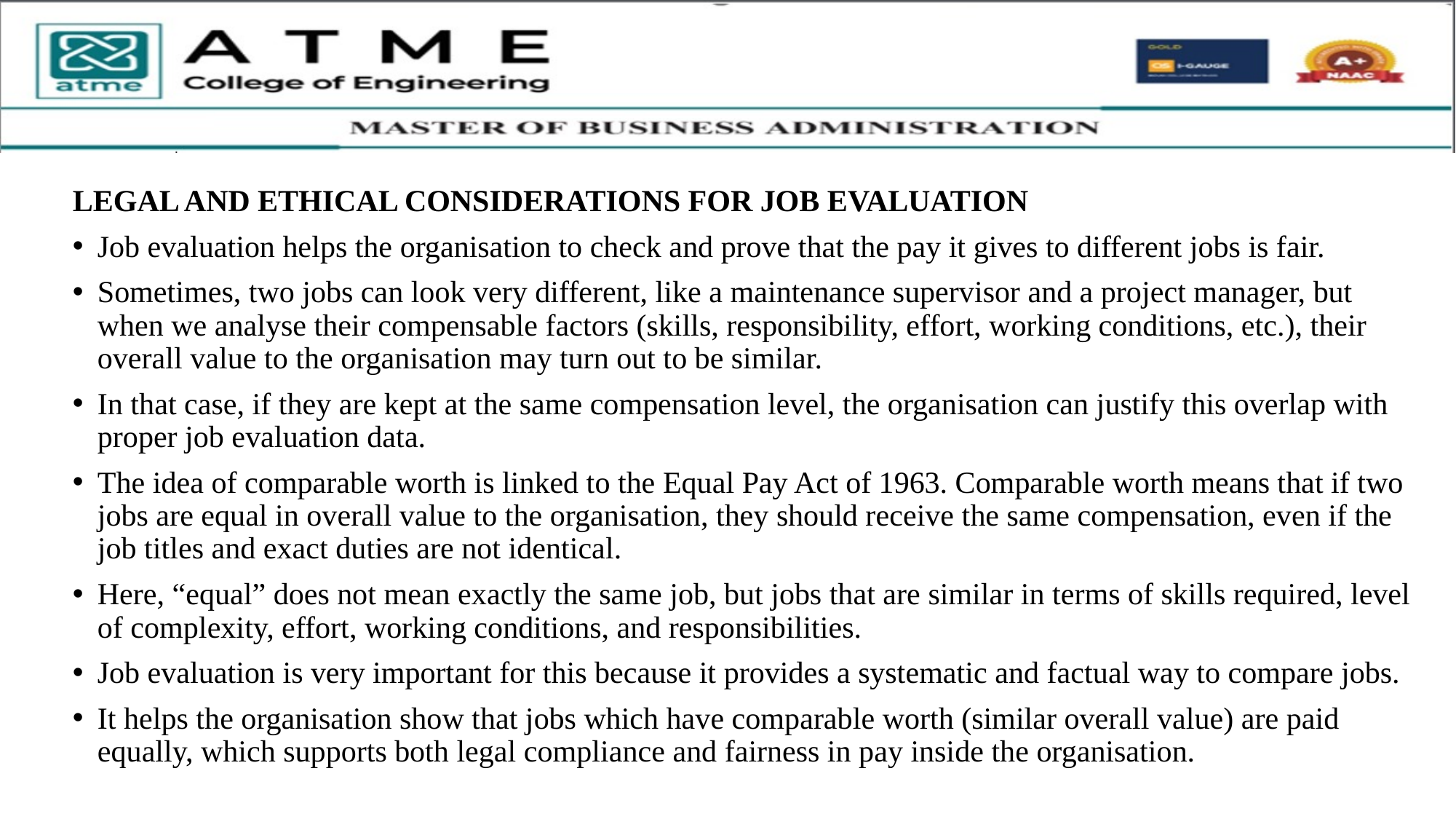

LEGAL AND ETHICAL CONSIDERATIONS FOR JOB EVALUATION
Job evaluation helps the organisation to check and prove that the pay it gives to different jobs is fair.
Sometimes, two jobs can look very different, like a maintenance supervisor and a project manager, but when we analyse their compensable factors (skills, responsibility, effort, working conditions, etc.), their overall value to the organisation may turn out to be similar.
In that case, if they are kept at the same compensation level, the organisation can justify this overlap with proper job evaluation data.
The idea of comparable worth is linked to the Equal Pay Act of 1963. Comparable worth means that if two jobs are equal in overall value to the organisation, they should receive the same compensation, even if the job titles and exact duties are not identical.
Here, “equal” does not mean exactly the same job, but jobs that are similar in terms of skills required, level of complexity, effort, working conditions, and responsibilities.
Job evaluation is very important for this because it provides a systematic and factual way to compare jobs.
It helps the organisation show that jobs which have comparable worth (similar overall value) are paid equally, which supports both legal compliance and fairness in pay inside the organisation.